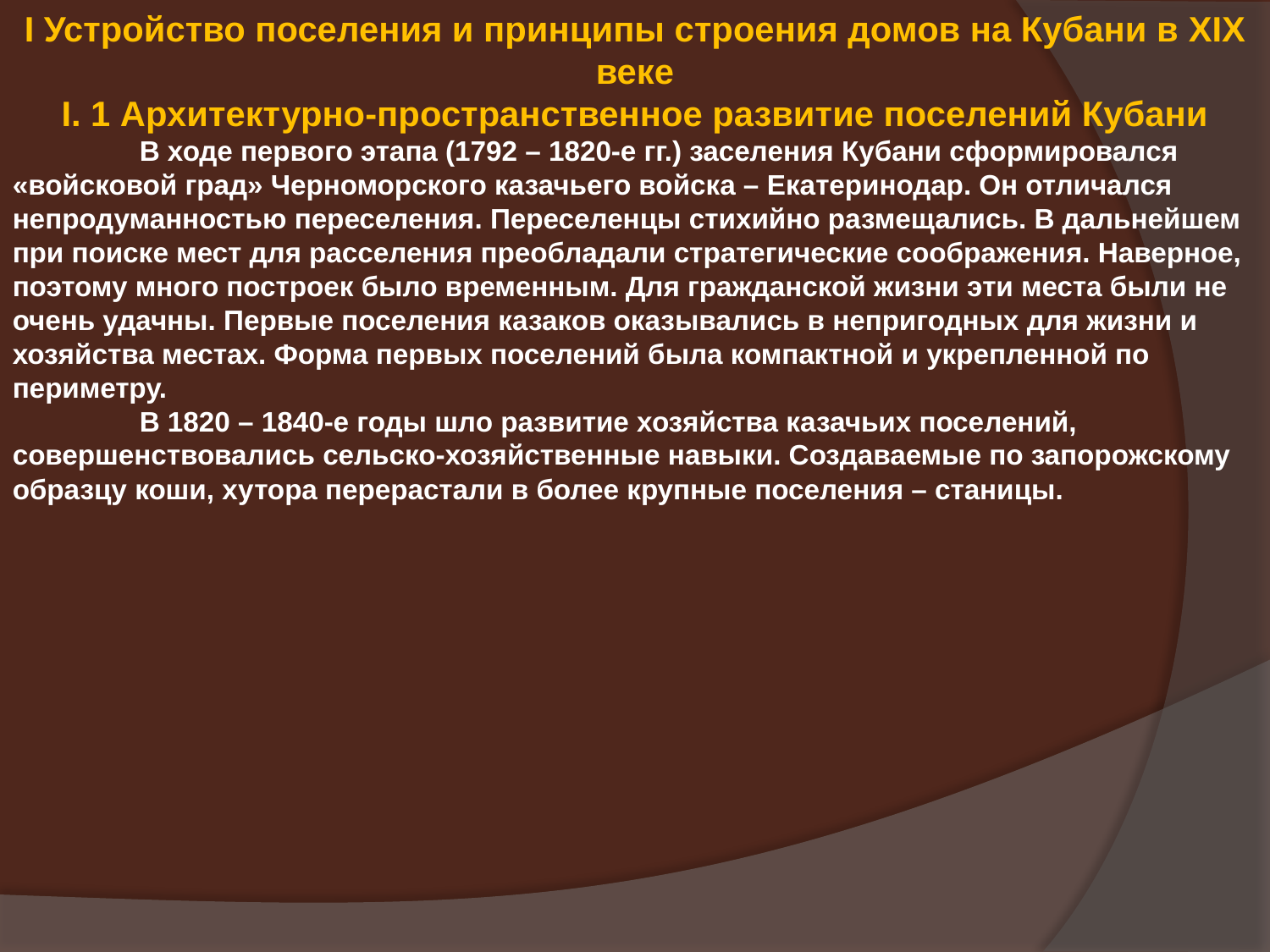

I Устройство поселения и принципы строения домов на Кубани в XIX веке
I. 1 Архитектурно-пространственное развитие поселений Кубани
	В ходе первого этапа (1792 – 1820-е гг.) заселения Кубани сформировался «войсковой град» Черноморского казачьего войска – Екатеринодар. Он отличался непродуманностью переселения. Переселенцы стихийно размещались. В дальнейшем при поиске мест для расселения преобладали стратегические соображения. Наверное, поэтому много построек было временным. Для гражданской жизни эти места были не очень удачны. Первые поселения казаков оказывались в непригодных для жизни и хозяйства местах. Форма первых поселений была компактной и укрепленной по периметру.
	В 1820 – 1840-е годы шло развитие хозяйства казачьих поселений, совершенствовались сельско-хозяйственные навыки. Создаваемые по запорожскому образцу коши, хутора перерастали в более крупные поселения – станицы.